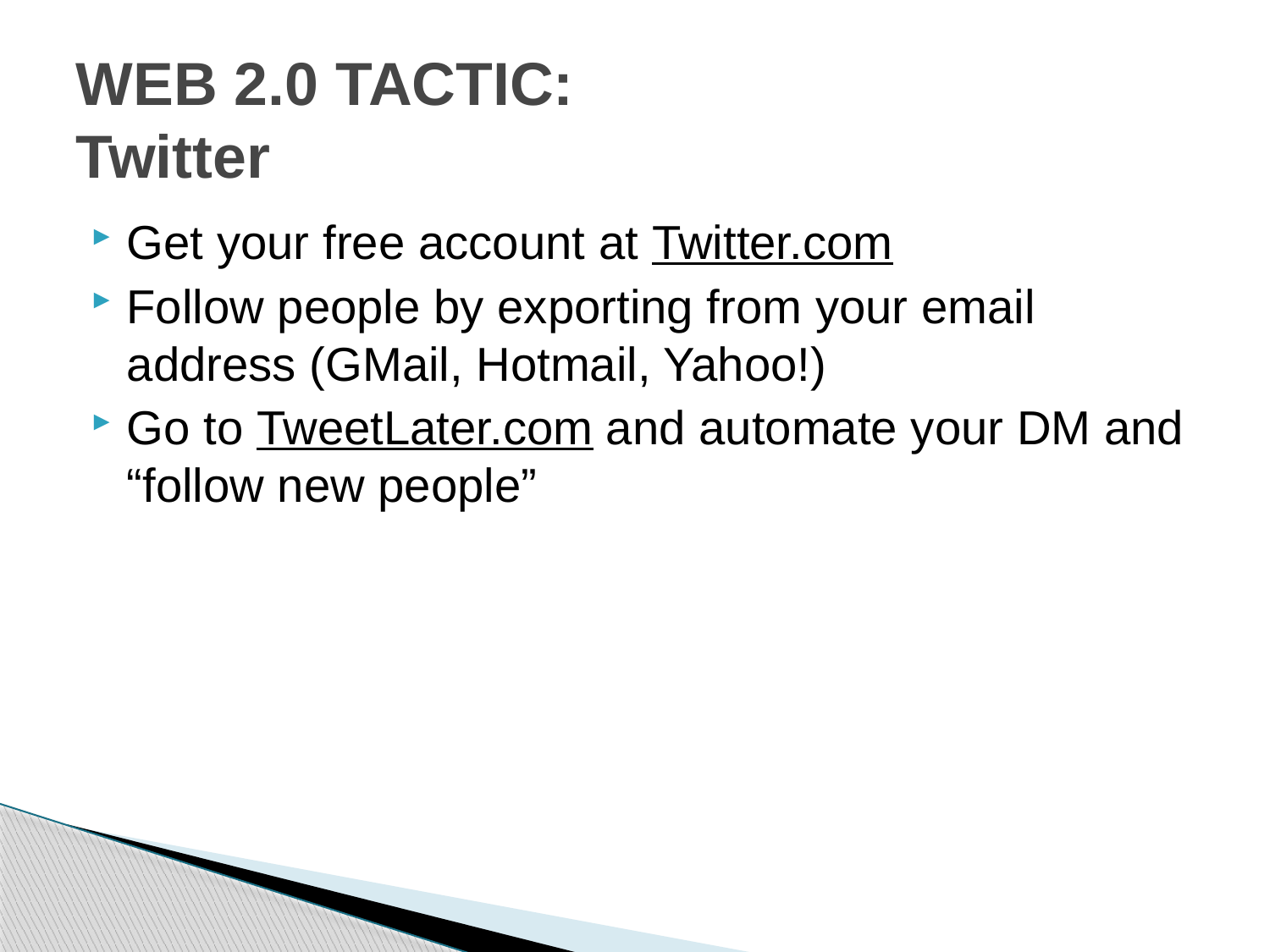

# WEB 2.0 TACTIC: Twitter
Get your free account at Twitter.com
Follow people by exporting from your email address (GMail, Hotmail, Yahoo!)
Go to TweetLater.com and automate your DM and “follow new people”